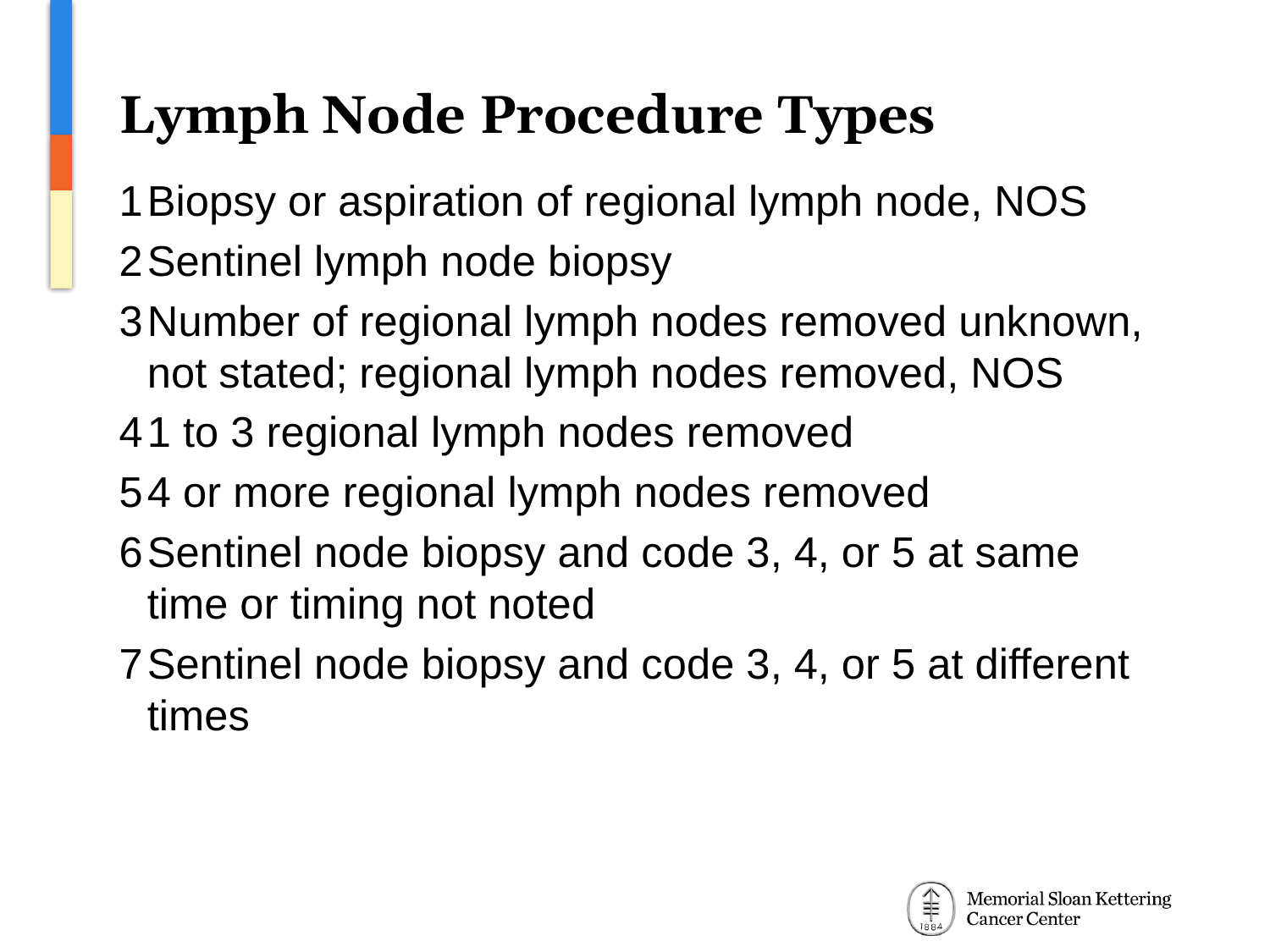

# Lymph Node Procedure Types
1	Biopsy or aspiration of regional lymph node, NOS
2	Sentinel lymph node biopsy
3	Number of regional lymph nodes removed unknown, not stated; regional lymph nodes removed, NOS
4	1 to 3 regional lymph nodes removed
5	4 or more regional lymph nodes removed
6	Sentinel node biopsy and code 3, 4, or 5 at same time or timing not noted
7	Sentinel node biopsy and code 3, 4, or 5 at different times